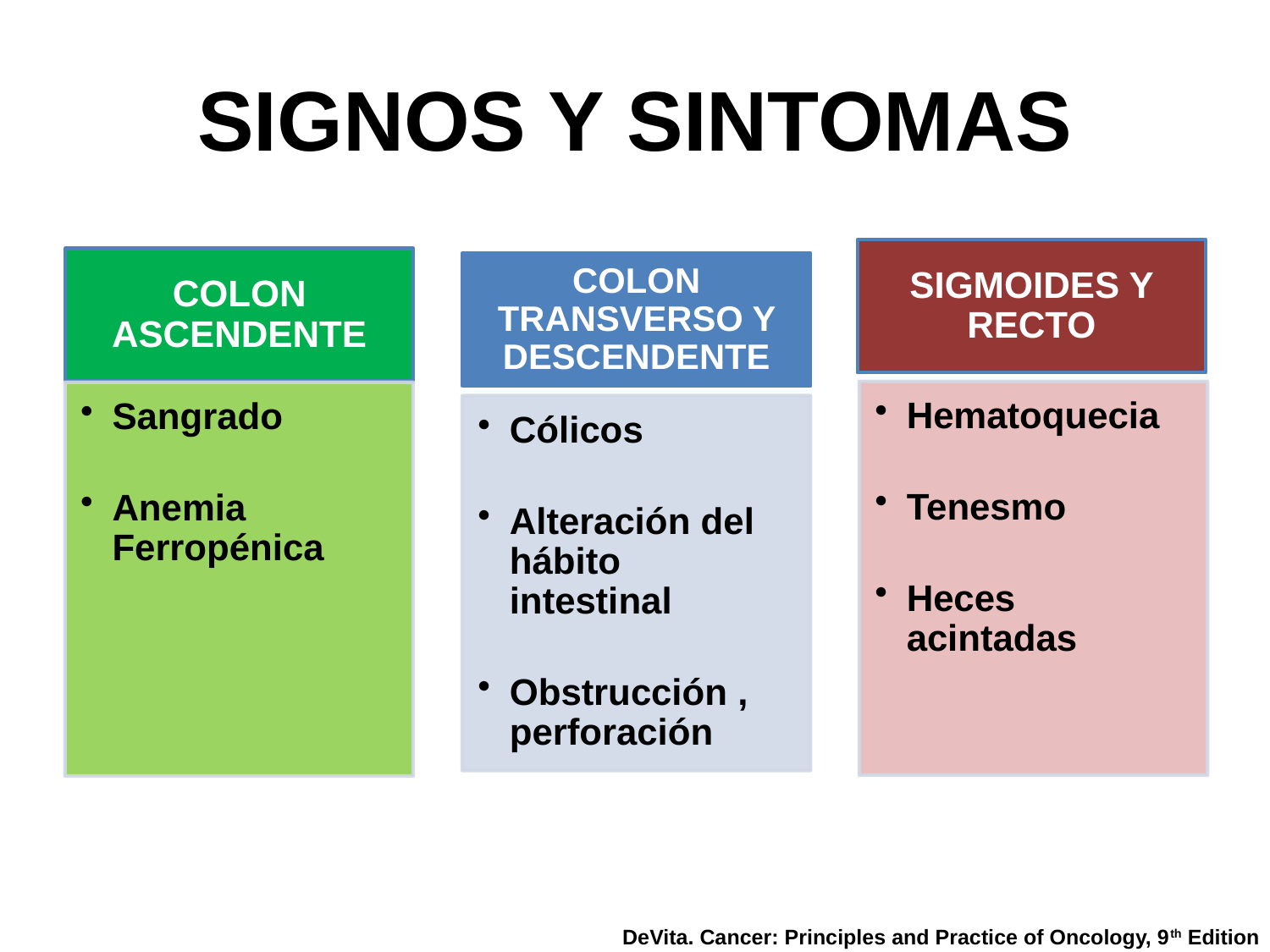

# SIGNOS Y SINTOMAS
COLON ASCENDENTE
Sangrado

Anemia Ferropénica
COLON TRANSVERSO Y DESCENDENTE
Cólicos

Alteración del hábito intestinal

Obstrucción , perforación
SIGMOIDES Y RECTO
Hematoquecia

Tenesmo

Heces acintadas
DeVita. Cancer: Principles and Practice of Oncology, 9th Edition